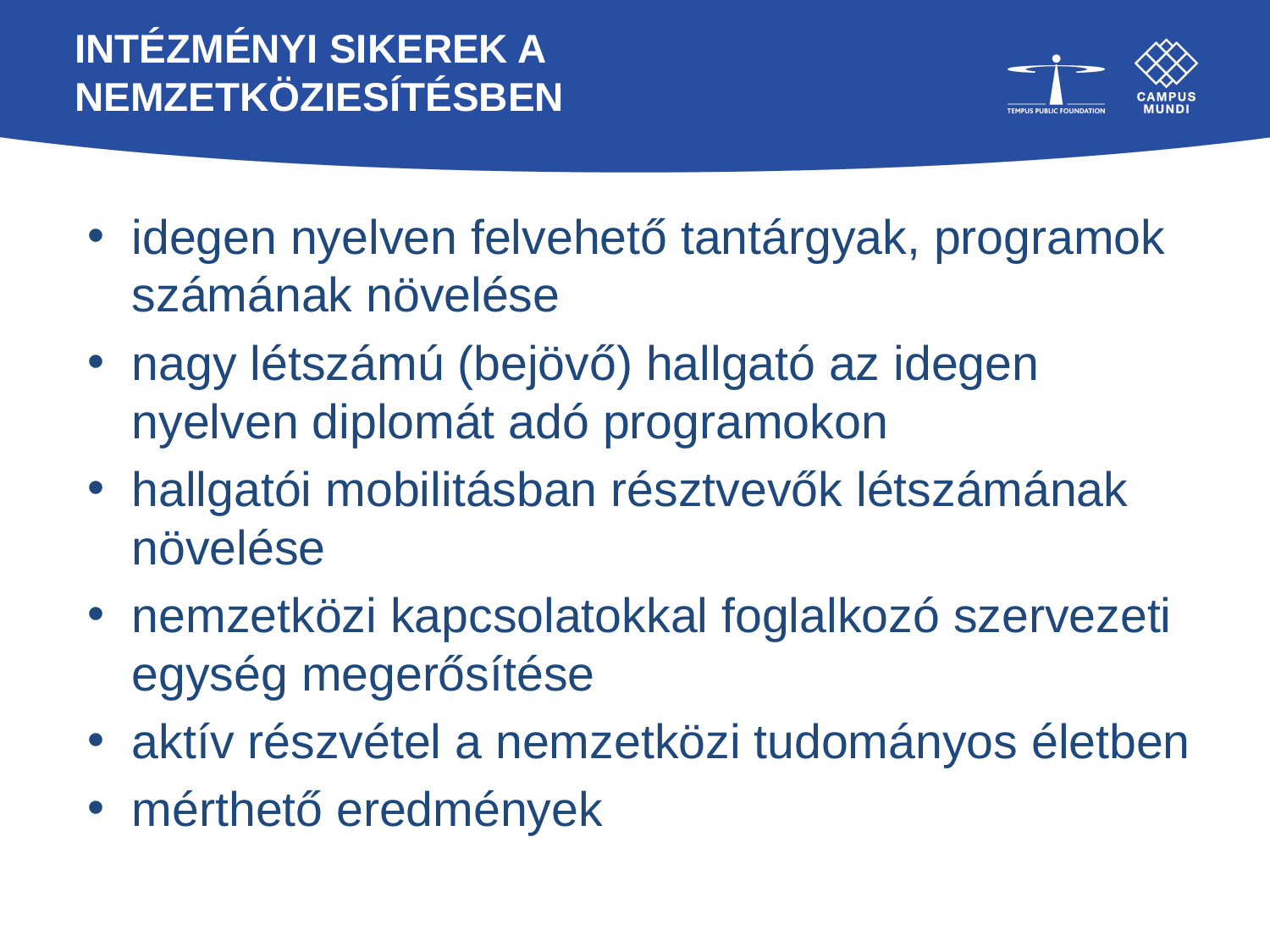

# Intézményi sikerek a nemzetköziesítésben
idegen nyelven felvehető tantárgyak, programok számának növelése
nagy létszámú (bejövő) hallgató az idegen nyelven diplomát adó programokon
hallgatói mobilitásban résztvevők létszámának növelése
nemzetközi kapcsolatokkal foglalkozó szervezeti egység megerősítése
aktív részvétel a nemzetközi tudományos életben
mérthető eredmények